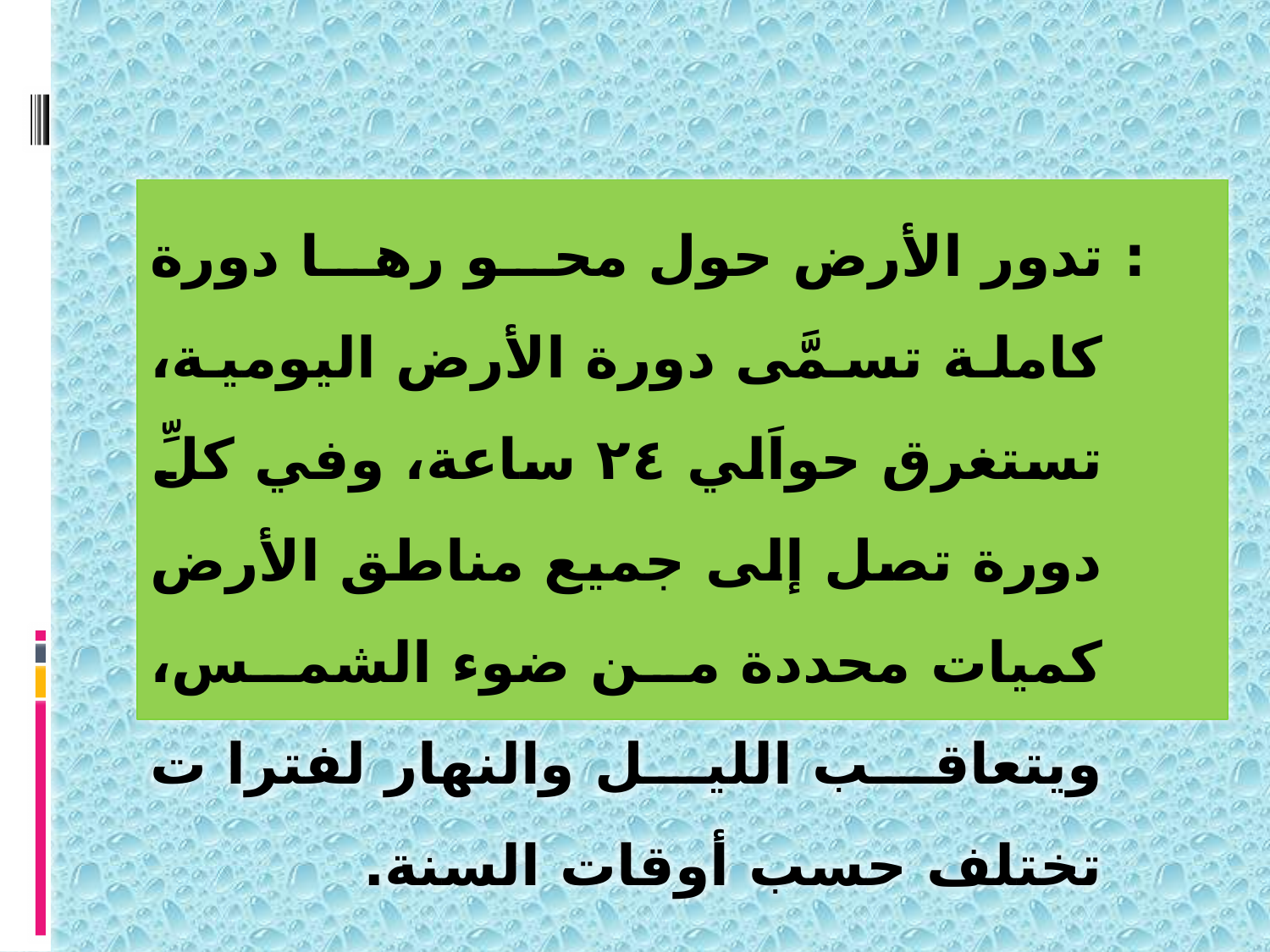

: تدور الأرض حول محو رها دورة كاملة تسمَّى دورة الأرض اليومية، تستغرق حواَلي ٢٤ ساعة، وفي كلِّ دورة تصل إلى جميع مناطق الأرض كميات محددة من ضوء الشمس، ويتعاقب الليل والنهار لفترا ت تختلف حسب أوقات السنة.